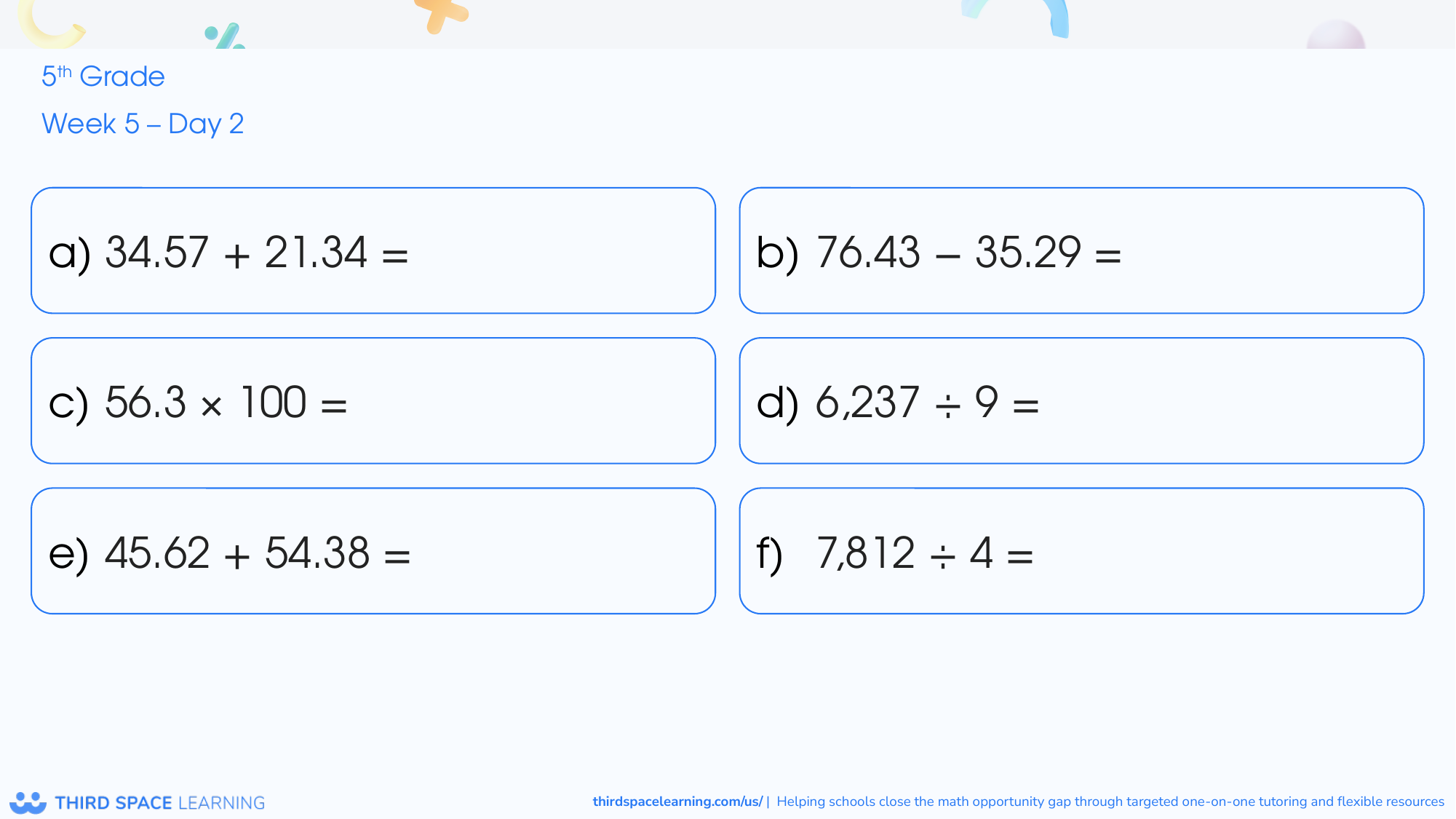

5th Grade
Week 5 – Day 2
34.57 + 21.34 =
76.43 − 35.29 =
56.3 × 100 =
6,237 ÷ 9 =
45.62 + 54.38 =
7,812 ÷ 4 =